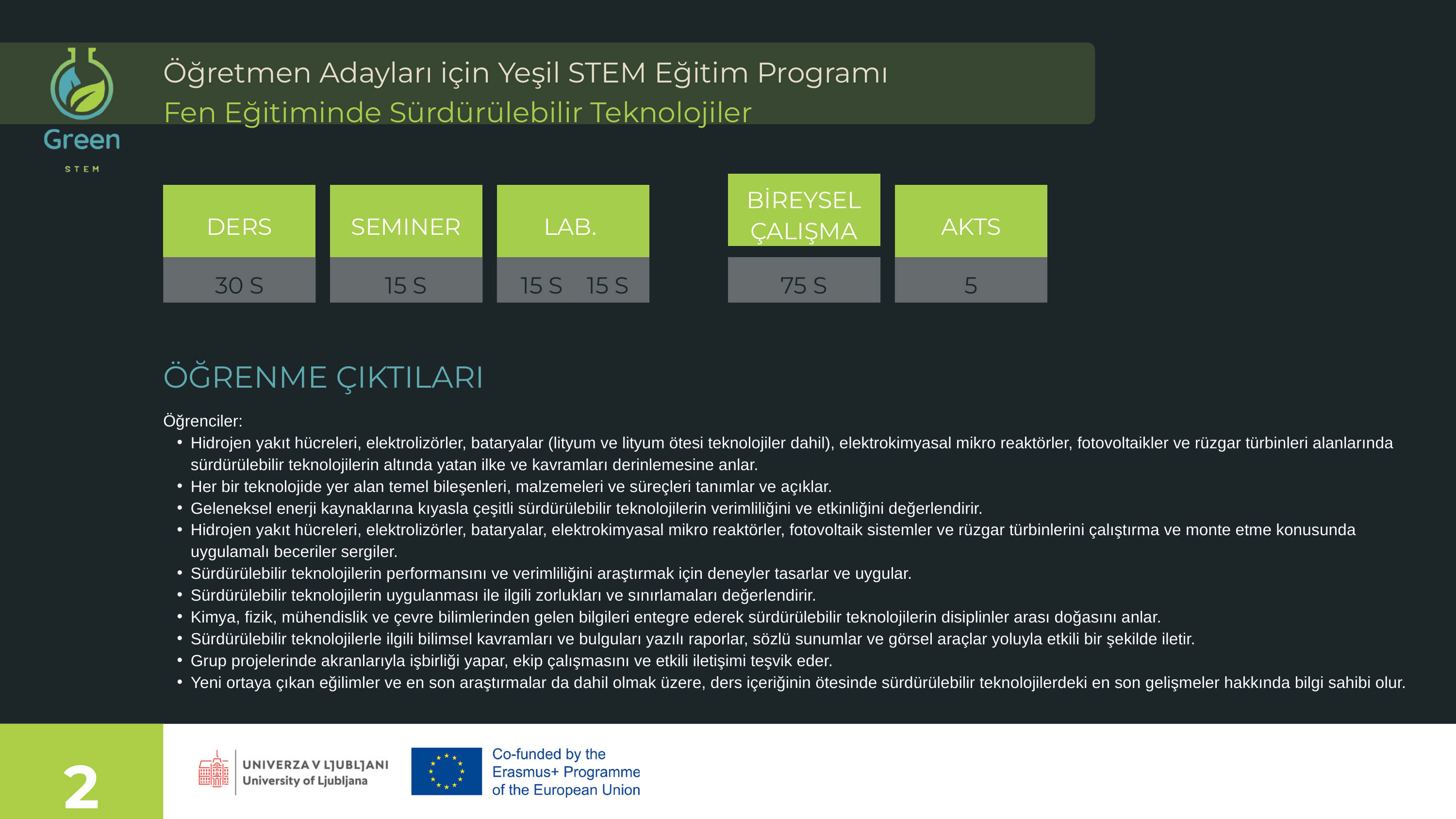

Öğretmen Adayları için Yeşil STEM Eğitim Programı
Fen Eğitiminde Sürdürülebilir Teknolojiler

BİREYSEL ÇALIŞMA

DERS

SEMINER

LAB.

AKTS

30 S

15 S

15 S

15 S

75 S

5
ÖĞRENME ÇIKTILARI
Öğrenciler:
Hidrojen yakıt hücreleri, elektrolizörler, bataryalar (lityum ve lityum ötesi teknolojiler dahil), elektrokimyasal mikro reaktörler, fotovoltaikler ve rüzgar türbinleri alanlarında sürdürülebilir teknolojilerin altında yatan ilke ve kavramları derinlemesine anlar.
Her bir teknolojide yer alan temel bileşenleri, malzemeleri ve süreçleri tanımlar ve açıklar.
Geleneksel enerji kaynaklarına kıyasla çeşitli sürdürülebilir teknolojilerin verimliliğini ve etkinliğini değerlendirir.
Hidrojen yakıt hücreleri, elektrolizörler, bataryalar, elektrokimyasal mikro reaktörler, fotovoltaik sistemler ve rüzgar türbinlerini çalıştırma ve monte etme konusunda uygulamalı beceriler sergiler.
Sürdürülebilir teknolojilerin performansını ve verimliliğini araştırmak için deneyler tasarlar ve uygular.
Sürdürülebilir teknolojilerin uygulanması ile ilgili zorlukları ve sınırlamaları değerlendirir.
Kimya, fizik, mühendislik ve çevre bilimlerinden gelen bilgileri entegre ederek sürdürülebilir teknolojilerin disiplinler arası doğasını anlar.
Sürdürülebilir teknolojilerle ilgili bilimsel kavramları ve bulguları yazılı raporlar, sözlü sunumlar ve görsel araçlar yoluyla etkili bir şekilde iletir.
Grup projelerinde akranlarıyla işbirliği yapar, ekip çalışmasını ve etkili iletişimi teşvik eder.
Yeni ortaya çıkan eğilimler ve en son araştırmalar da dahil olmak üzere, ders içeriğinin ötesinde sürdürülebilir teknolojilerdeki en son gelişmeler hakkında bilgi sahibi olur.

2

Presented by Rachelle Beaudry